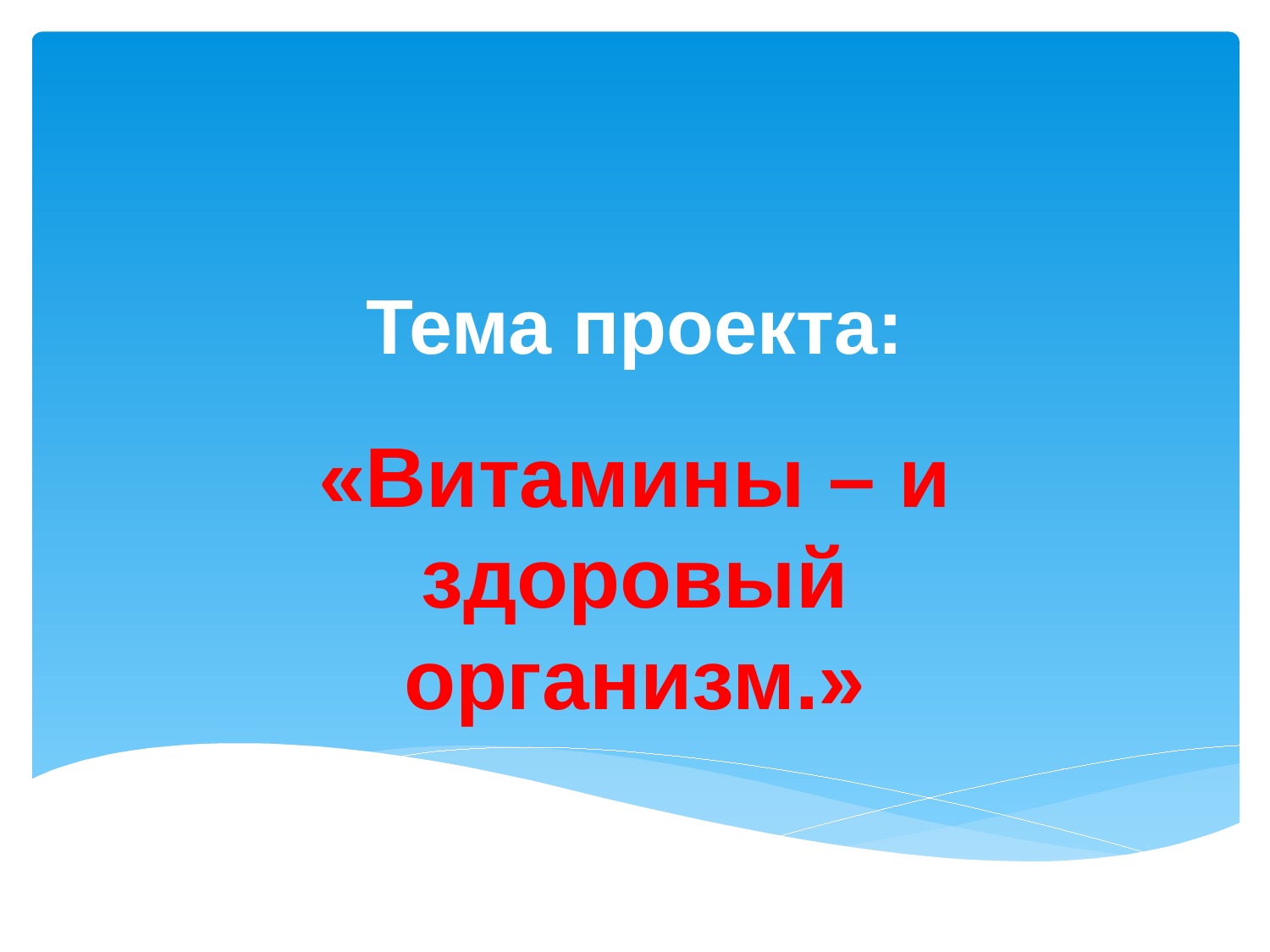

# Тема проекта:
«Витамины – и здоровый организм.»